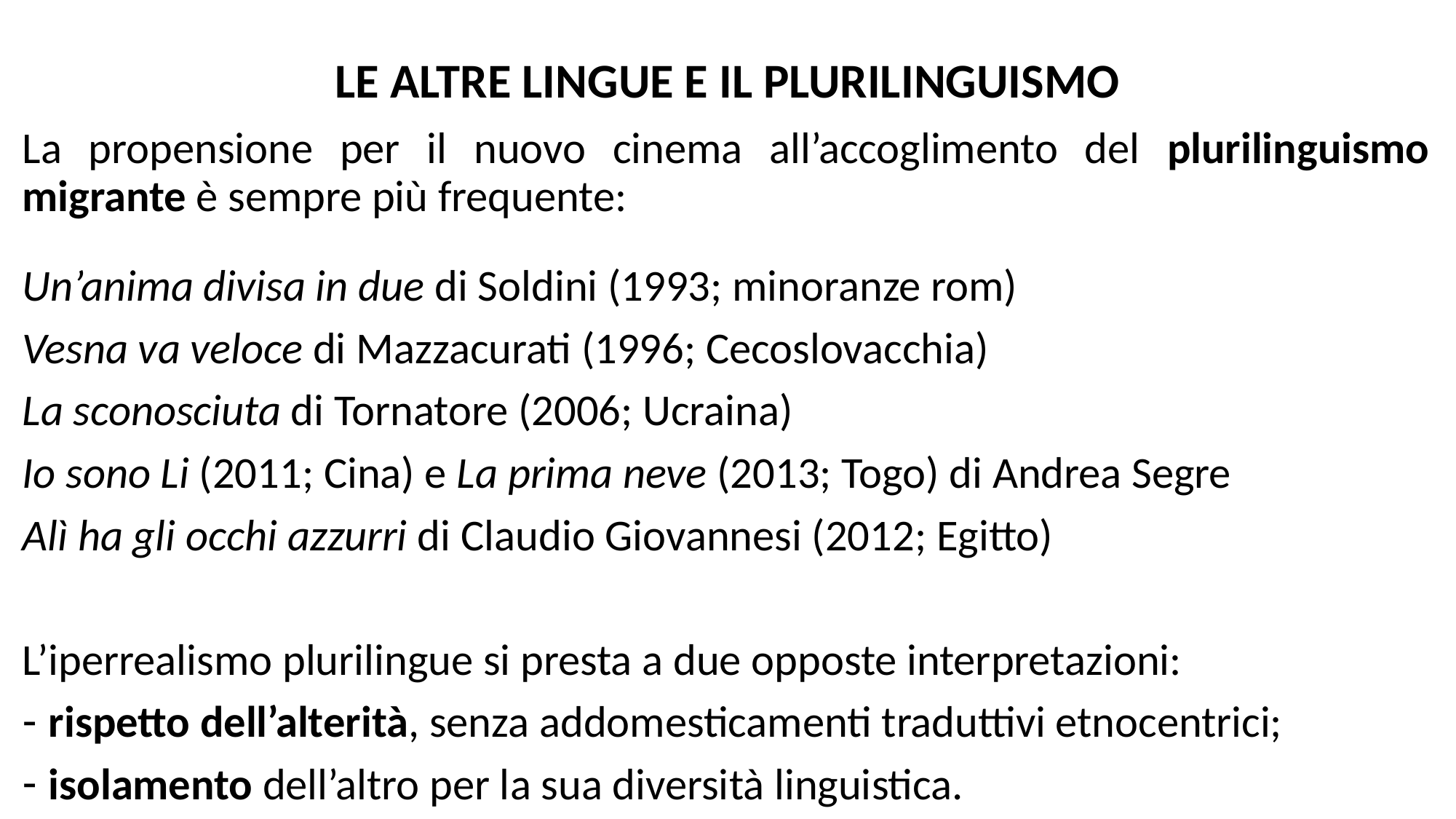

# LE ALTRE LINGUE E IL PLURILINGUISMO
La propensione per il nuovo cinema all’accoglimento del plurilinguismo migrante è sempre più frequente:

Un’anima divisa in due di Soldini (1993; minoranze rom)
Vesna va veloce di Mazzacurati (1996; Cecoslovacchia)
La sconosciuta di Tornatore (2006; Ucraina)
Io sono Li (2011; Cina) e La prima neve (2013; Togo) di Andrea Segre
Alì ha gli occhi azzurri di Claudio Giovannesi (2012; Egitto)

L’iperrealismo plurilingue si presta a due opposte interpretazioni:
rispetto dell’alterità, senza addomesticamenti traduttivi etnocentrici;
isolamento dell’altro per la sua diversità linguistica.